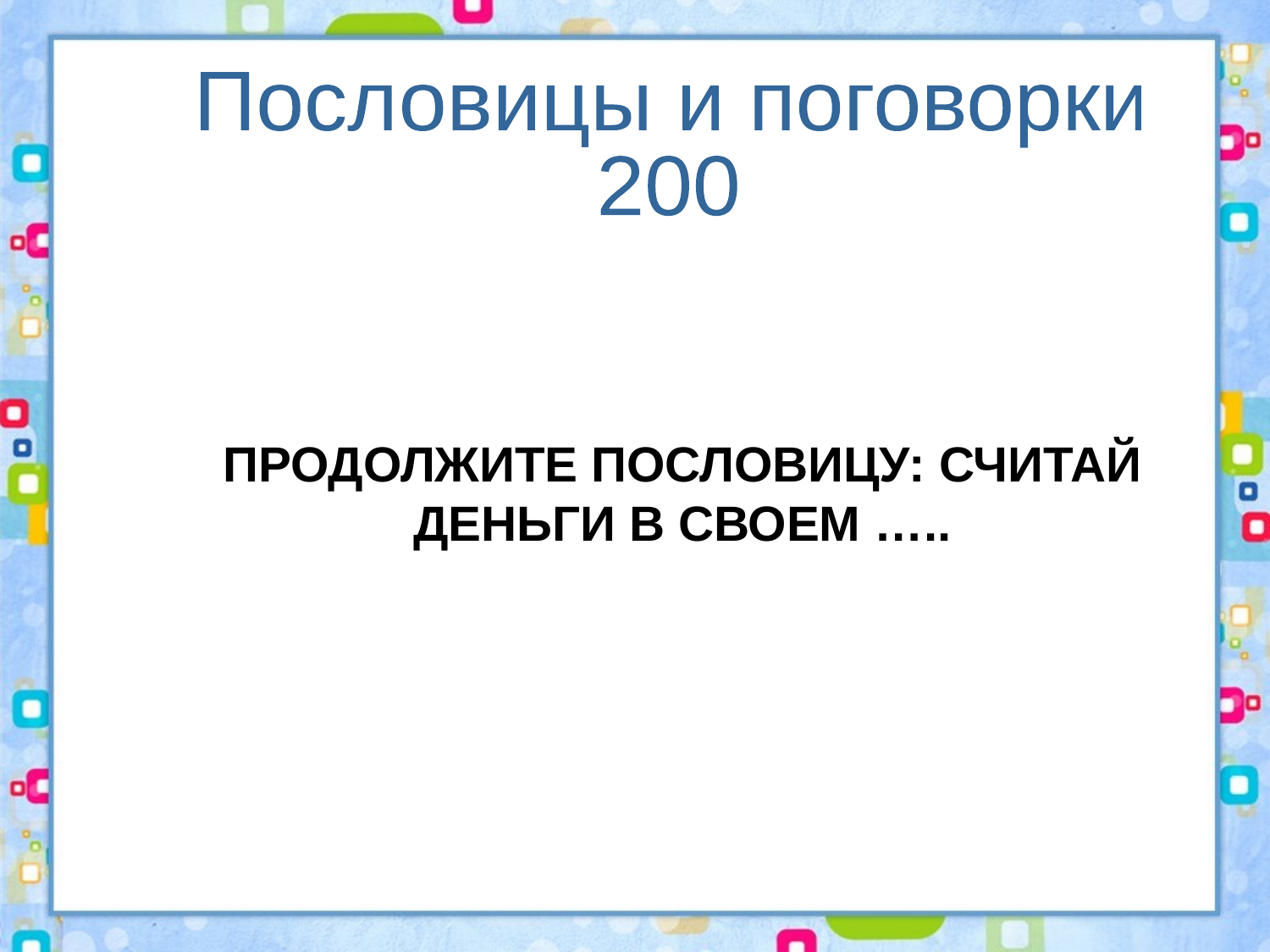

Пословицы и поговорки
200
ПРОДОЛЖИТЕ ПОСЛОВИЦУ: СЧИТАЙ ДЕНЬГИ В СВОЕМ …..